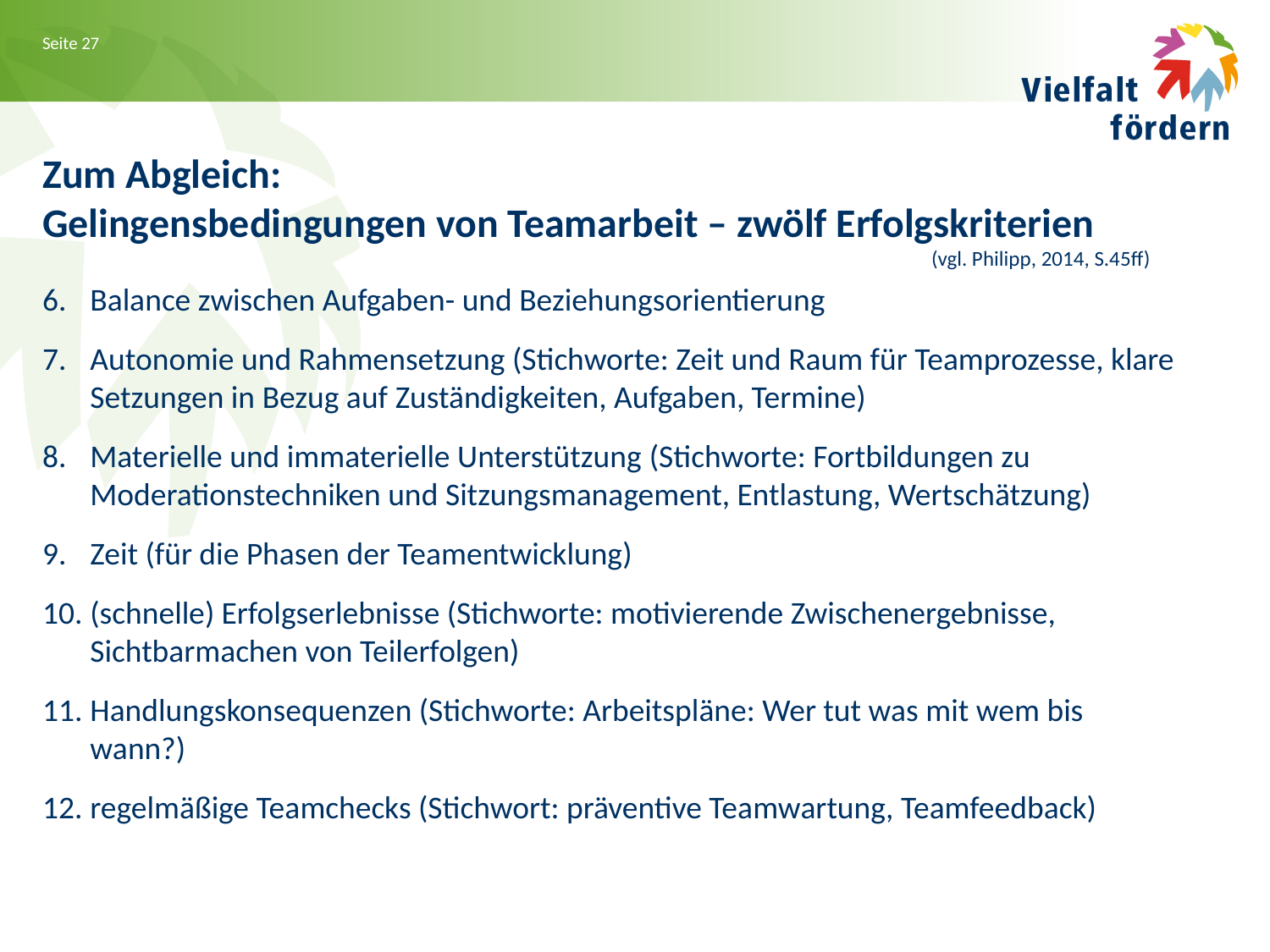

Zum Abgleich:
Gelingensbedingungen von Teamarbeit – zwölf Erfolgskriterien
							(vgl. Philipp, 2014, S.45ff)
Balance zwischen Aufgaben- und Beziehungsorientierung
Autonomie und Rahmensetzung (Stichworte: Zeit und Raum für Teamprozesse, klare Setzungen in Bezug auf Zuständigkeiten, Aufgaben, Termine)
Materielle und immaterielle Unterstützung (Stichworte: Fortbildungen zu Moderationstechniken und Sitzungsmanagement, Entlastung, Wertschätzung)
Zeit (für die Phasen der Teamentwicklung)
(schnelle) Erfolgserlebnisse (Stichworte: motivierende Zwischenergebnisse, Sichtbarmachen von Teilerfolgen)
Handlungskonsequenzen (Stichworte: Arbeitspläne: Wer tut was mit wem bis wann?)
regelmäßige Teamchecks (Stichwort: präventive Teamwartung, Teamfeedback)